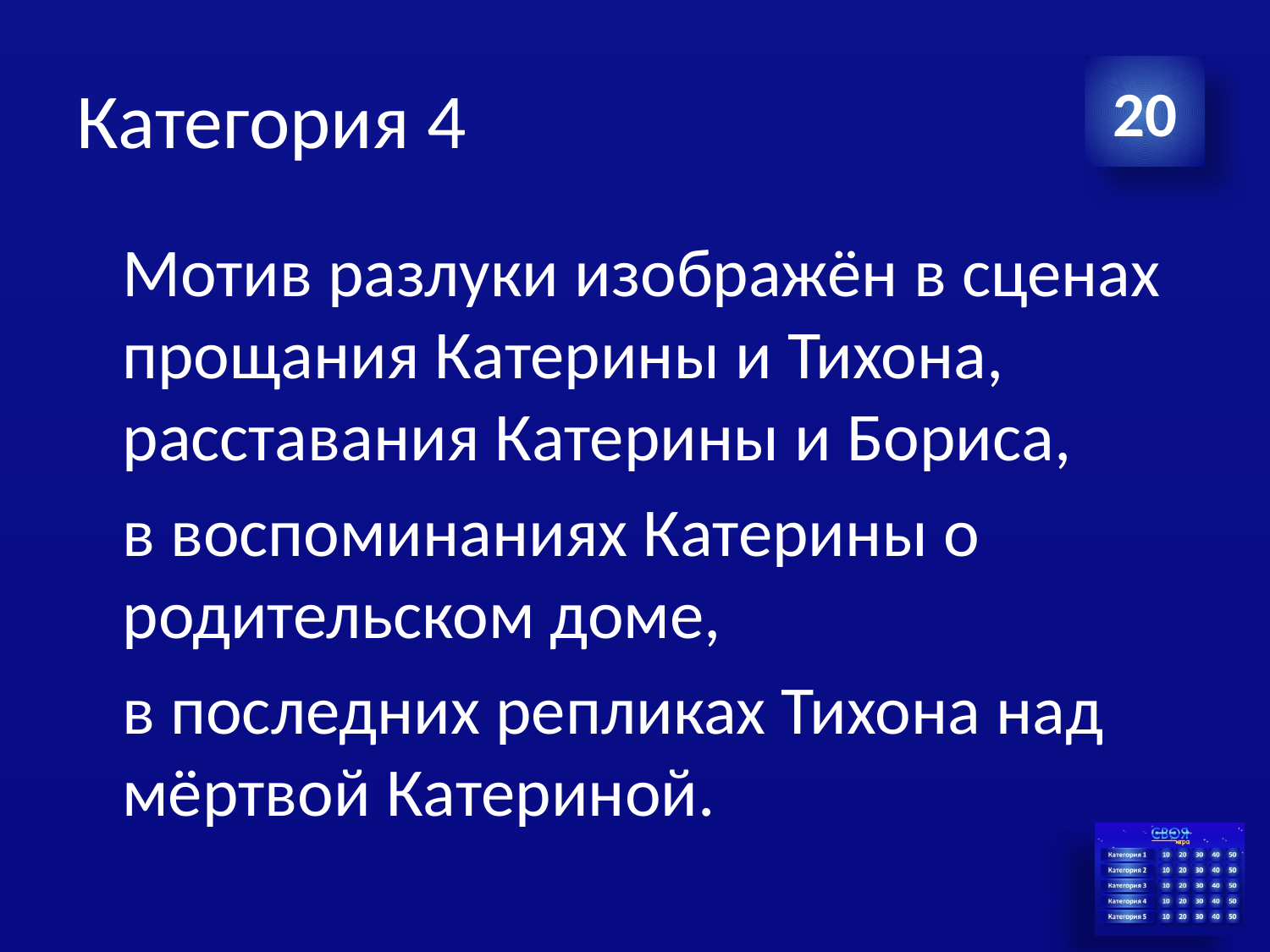

# Категория 4
20
	Мотив разлуки изображён в сценах прощания Катерины и Тихона, расставания Катерины и Бориса,
	в воспоминаниях Катерины о родительском доме,
	в последних репликах Тихона над мёртвой Катериной.